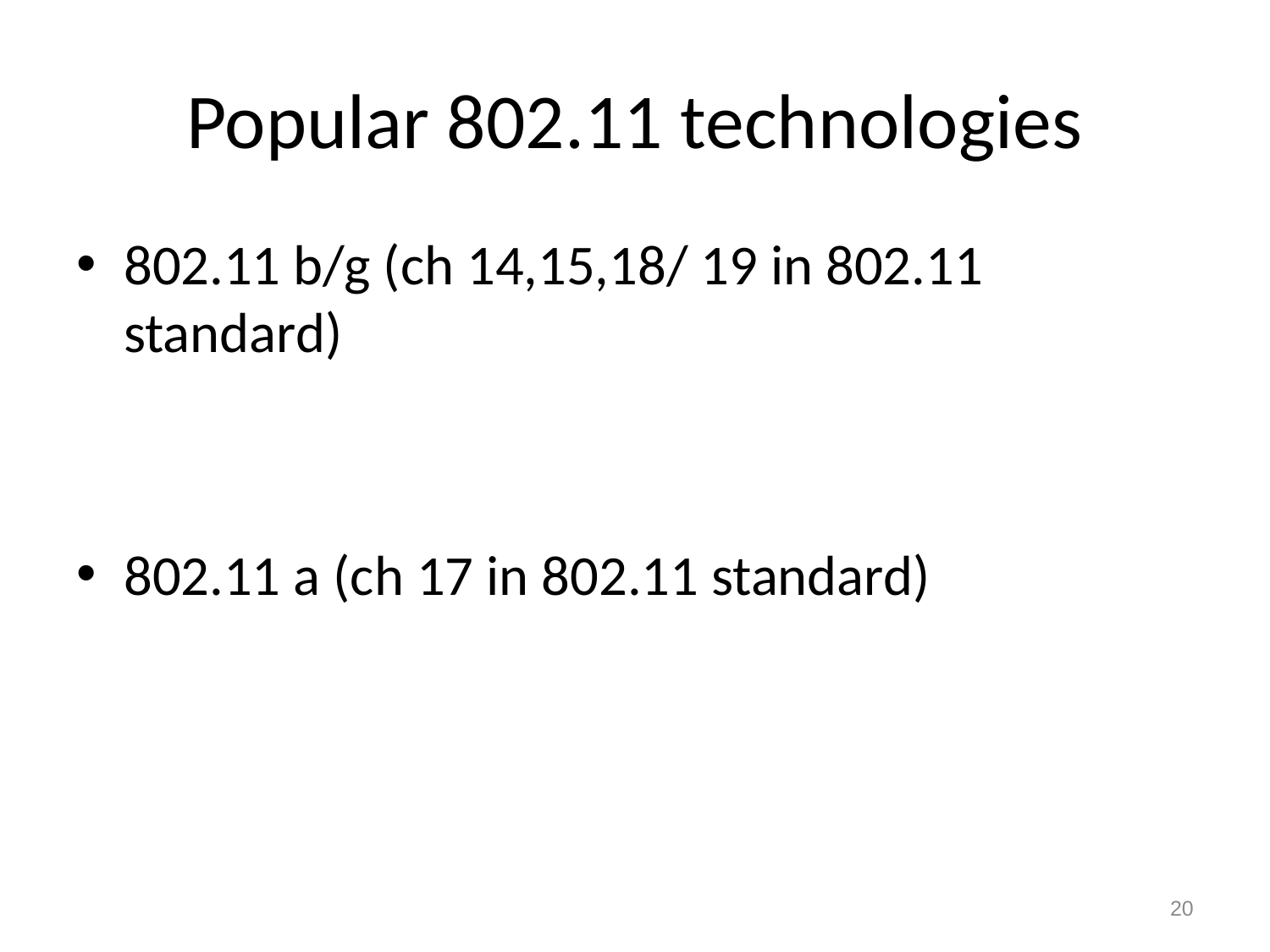

# Popular 802.11 technologies
802.11 b/g (ch 14,15,18/ 19 in 802.11 standard)

802.11 a (ch 17 in 802.11 standard)

20